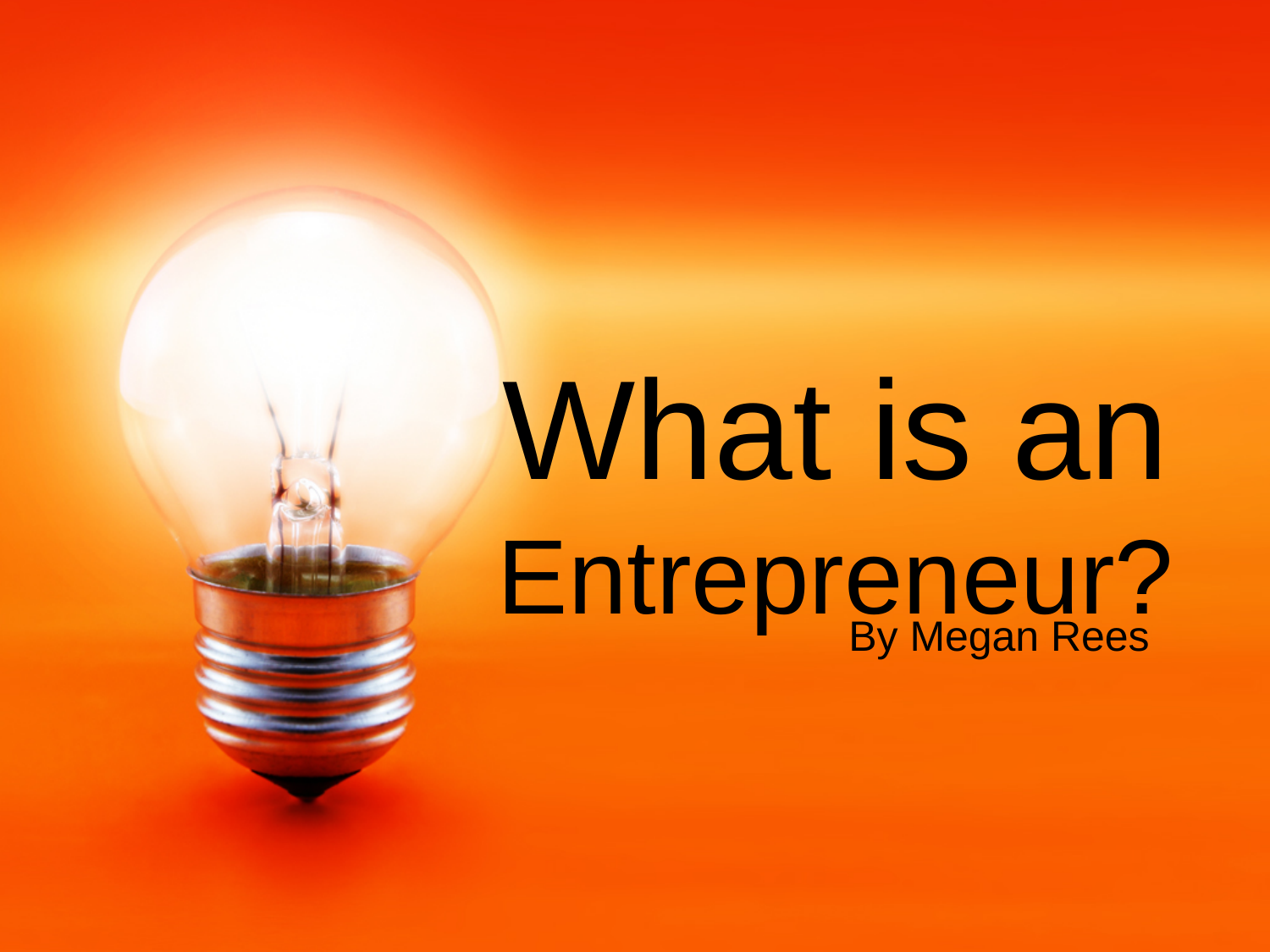

# What is an Entrepreneur?
By Megan Rees